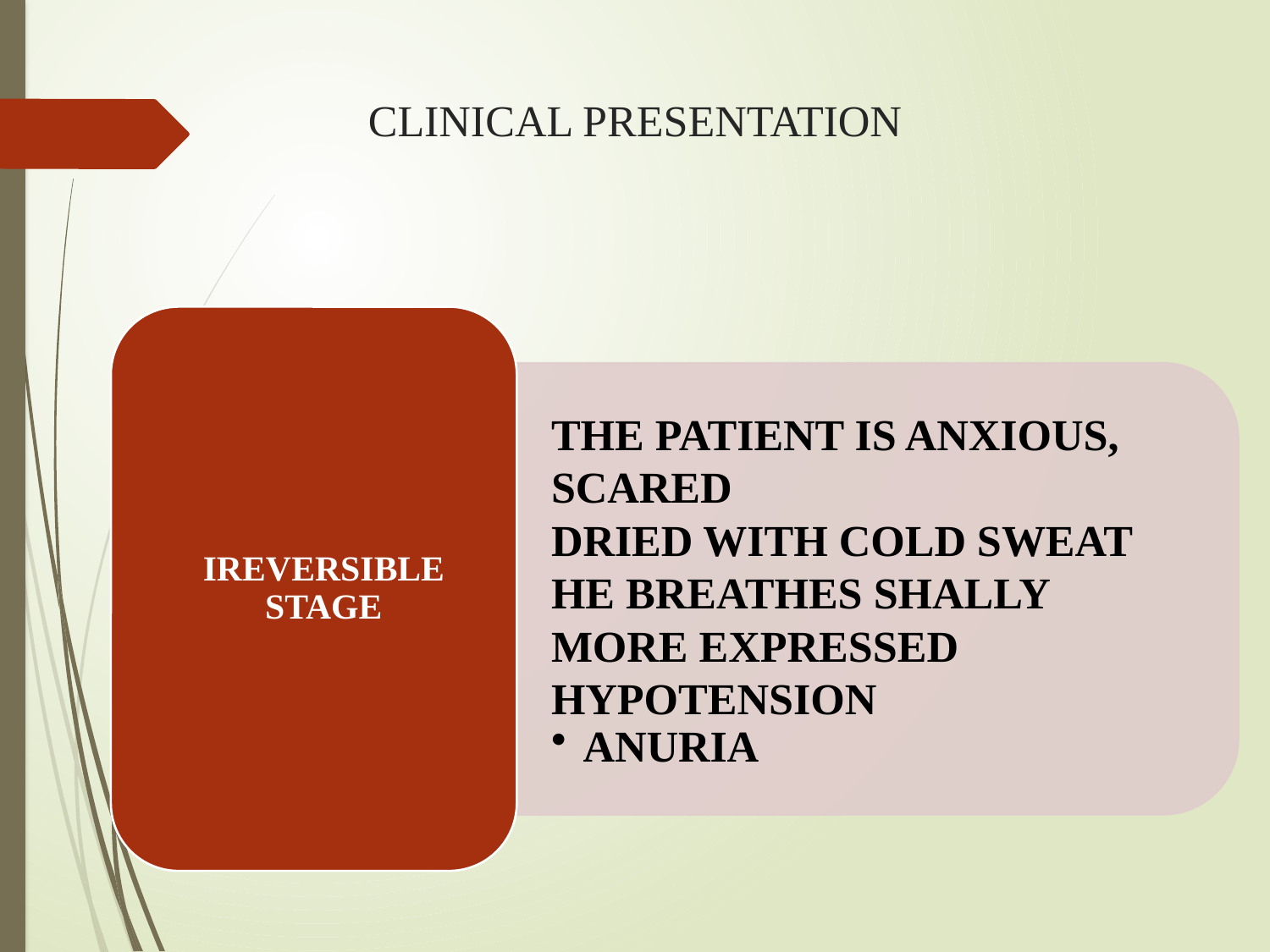

# CLINICAL PRESENTATION
THE PATIENT IS ANXIOUS, SCARED
DRIED WITH COLD SWEAT
HE BREATHES SHALLY
MORE EXPRESSED HYPOTENSION
ANURIA
IREVERSIBLE STAGE